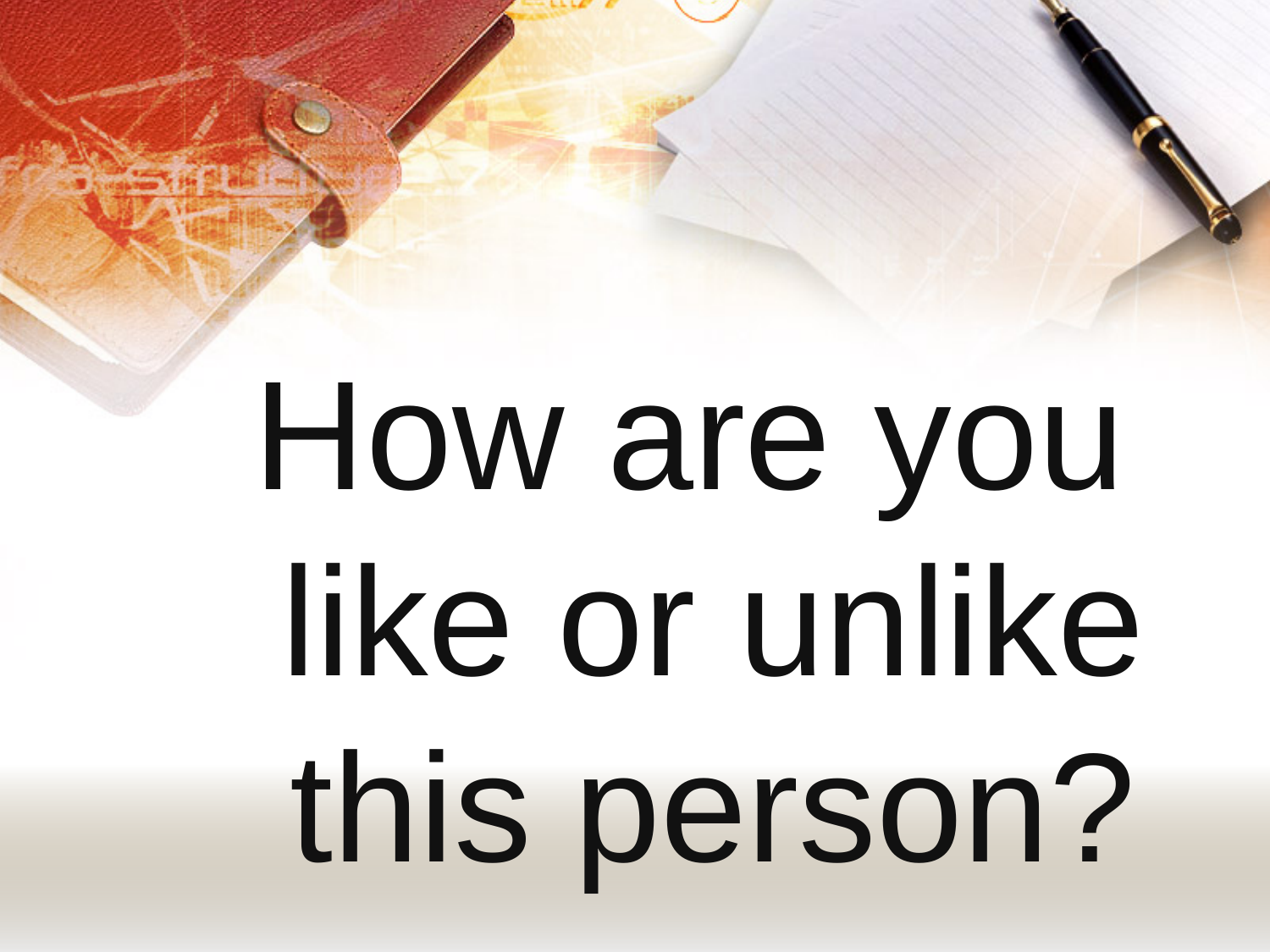

How are you like or unlike this person?